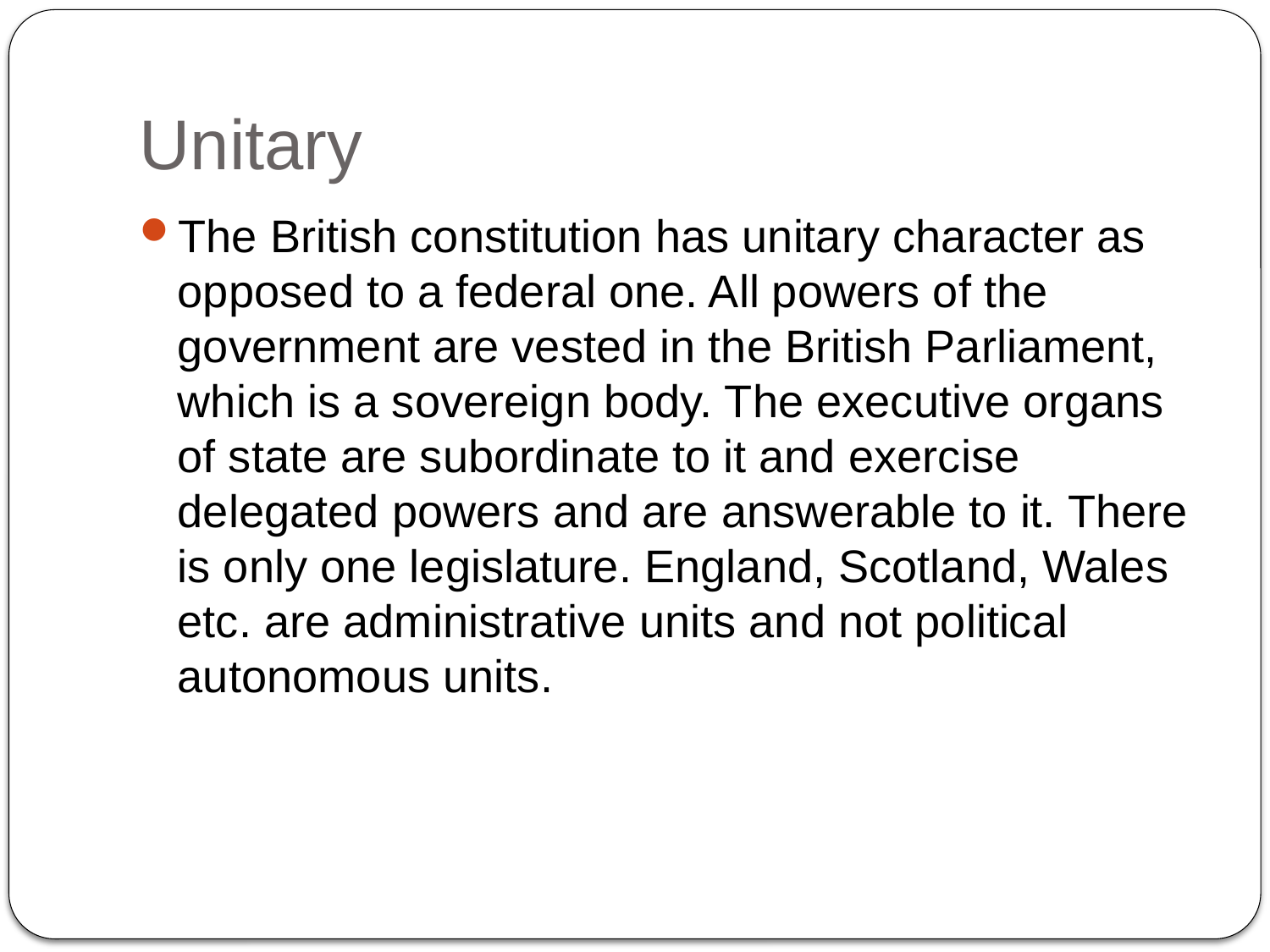

# Unitary
The British constitution has unitary character as opposed to a federal one. All powers of the government are vested in the British Parliament, which is a sovereign body. The executive organs of state are subordinate to it and exercise delegated powers and are answerable to it. There is only one legislature. England, Scotland, Wales etc. are administrative units and not political autonomous units.